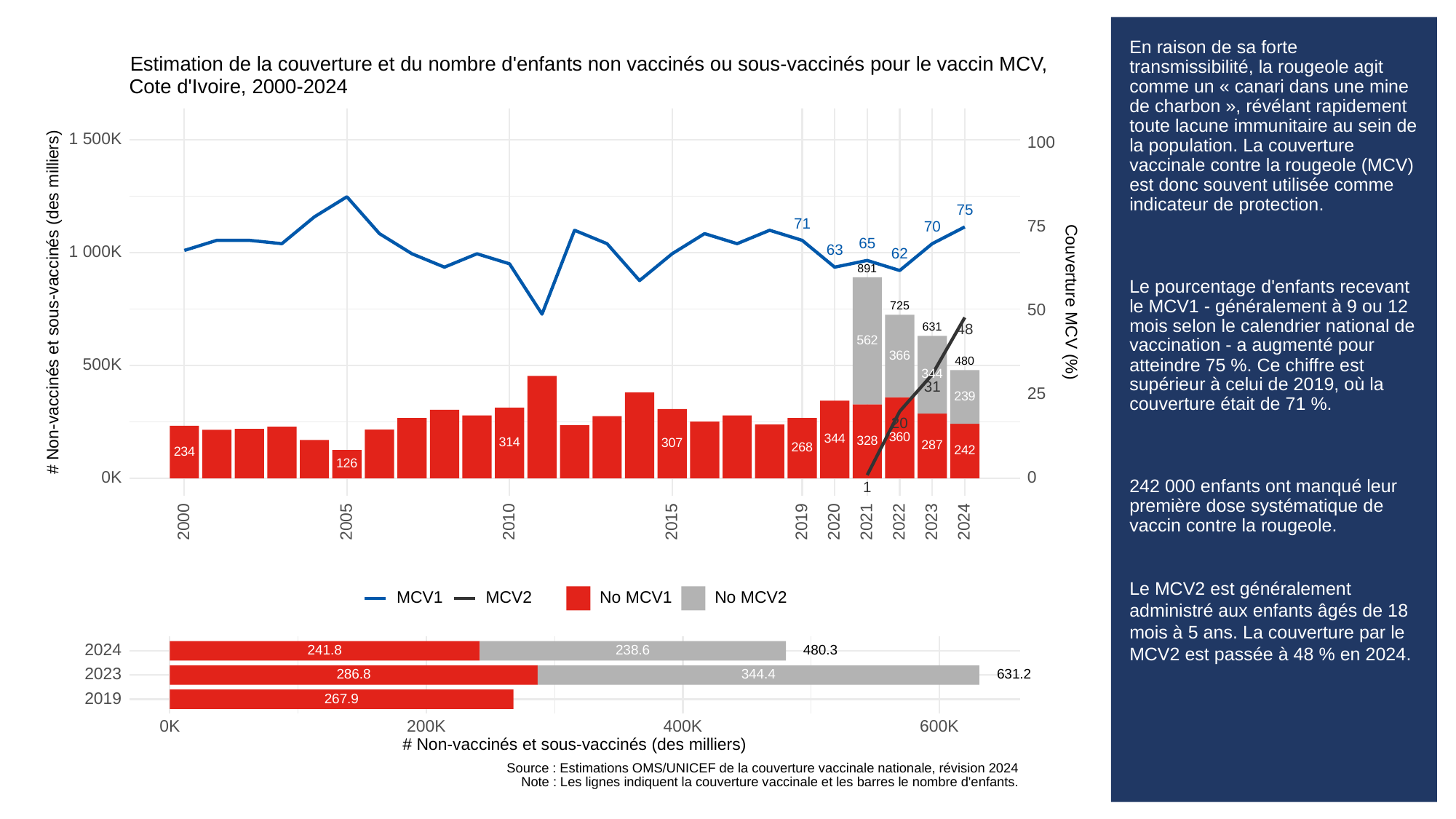

# En raison de sa forte transmissibilité, la rougeole agit comme un « canari dans une mine de charbon », révélant rapidement toute lacune immunitaire au sein de la population. La couverture vaccinale contre la rougeole (MCV) est donc souvent utilisée comme indicateur de protection.

Le pourcentage d'enfants recevant le MCV1 - généralement à 9 ou 12 mois selon le calendrier national de vaccination - a augmenté pour atteindre 75 %. Ce chiffre est supérieur à celui de 2019, où la couverture était de 71 %.

242 000 enfants ont manqué leur première dose systématique de vaccin contre la rougeole.

Le MCV2 est généralement administré aux enfants âgés de 18 mois à 5 ans. La couverture par le MCV2 est passée à 48 % en 2024.

Estimation de la couverture et du nombre d'enfants non vaccinés ou sous-vaccinés pour le vaccin MCV,
Cote d'Ivoire, 2000-2024

1 500K
100

75
71
75
70
65
63
1 000K
62

891

# Non-vaccinés et sous-vaccinés (des milliers)
Couverture MCV (%)
725
50

631
48

562
366
480
500K

344

31
25
239

20

360
344
328
314
307

287
268
242
234

126
0K
0

1
2023
2000
2005
2010
2015
2019
2020
2021
2022
2024

MCV1
MCV2
No MCV1
No MCV2

2024
238.6
480.3
241.8

2023
344.4
631.2
286.8

2019
267.9

0K
200K
400K
600K
# Non-vaccinés et sous-vaccinés (des milliers)
Source : Estimations OMS/UNICEF de la couverture vaccinale nationale, révision 2024
Note : Les lignes indiquent la couverture vaccinale et les barres le nombre d'enfants.